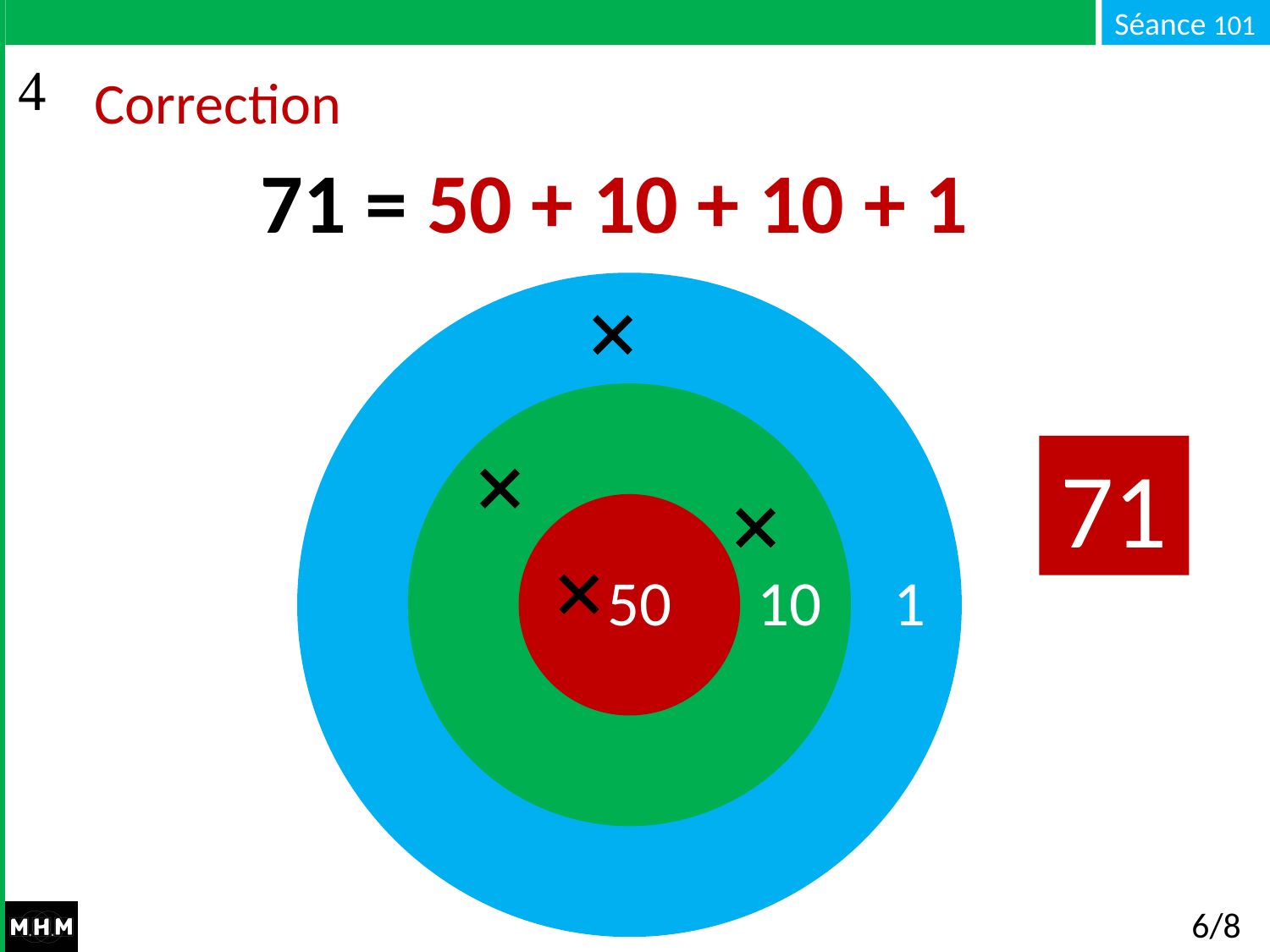

# Correction
71 = 50 + 10 + 10 + 1

71

50      10     1

6/8